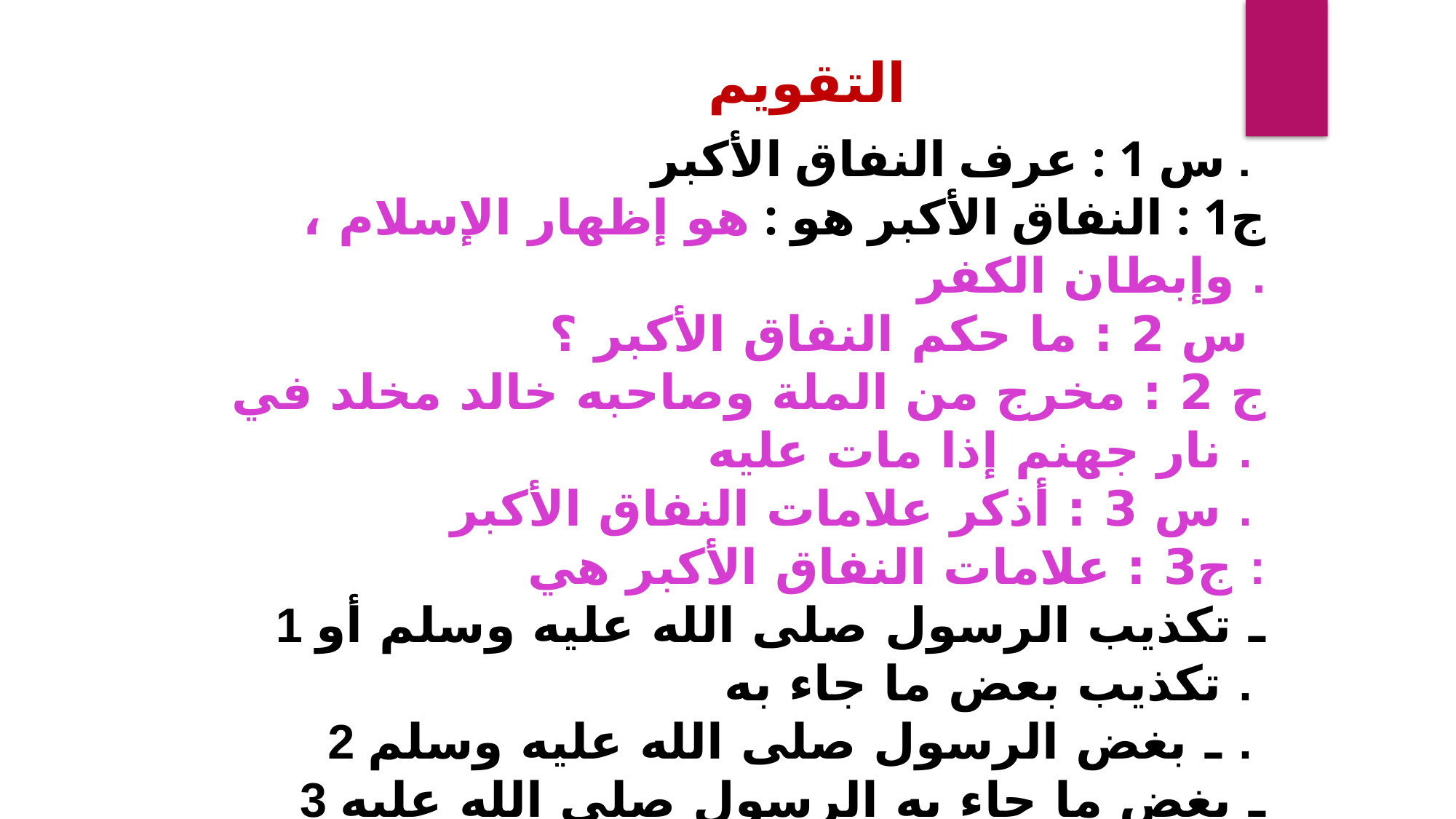

التقويم
س 1 : عرف النفاق الأكبر .
ج1 : النفاق الأكبر هو : هو إظهار الإسلام ، وإبطان الكفر .
س 2 : ما حكم النفاق الأكبر ؟
ج 2 : مخرج من الملة وصاحبه خالد مخلد في نار جهنم إذا مات عليه .
س 3 : أذكر علامات النفاق الأكبر .
ج3 : علامات النفاق الأكبر هي :
1 ـ تكذيب الرسول صلى الله عليه وسلم أو تكذيب بعض ما جاء به .
2 ـ بغض الرسول صلى الله عليه وسلم .
3 ـ بغض ما جاء به الرسول صلى الله عليه وسلم .
4 ـ موالاة الكفار ومناصرتهم على المسلمين .
5 ـ الكراهية لانتصار دين الإسلام والفرح بهزيمته .
6 ـ الطعن في الدين .